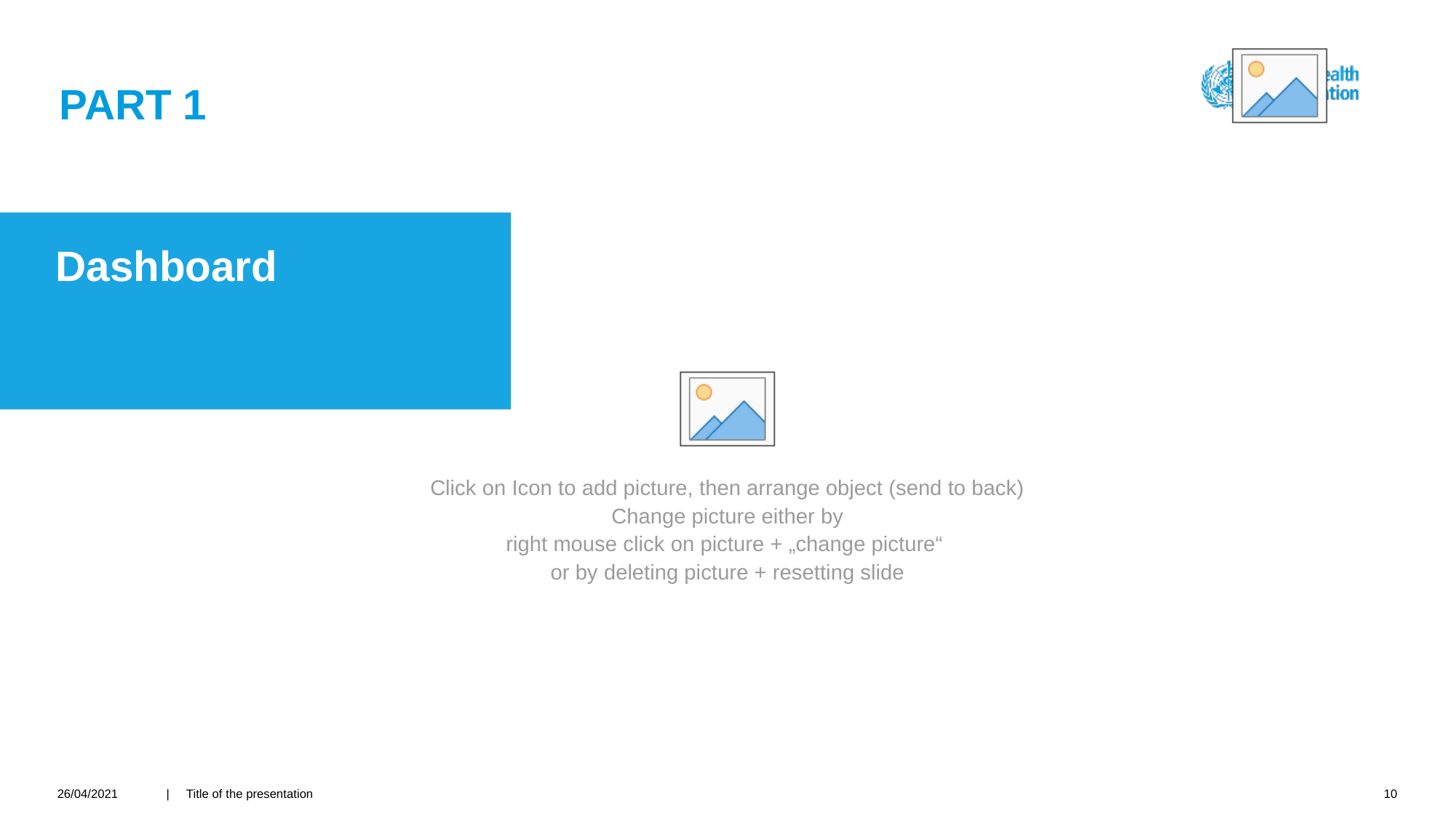

# PART 1

Dashboard

26/04/2021
|     Title of the presentation
10